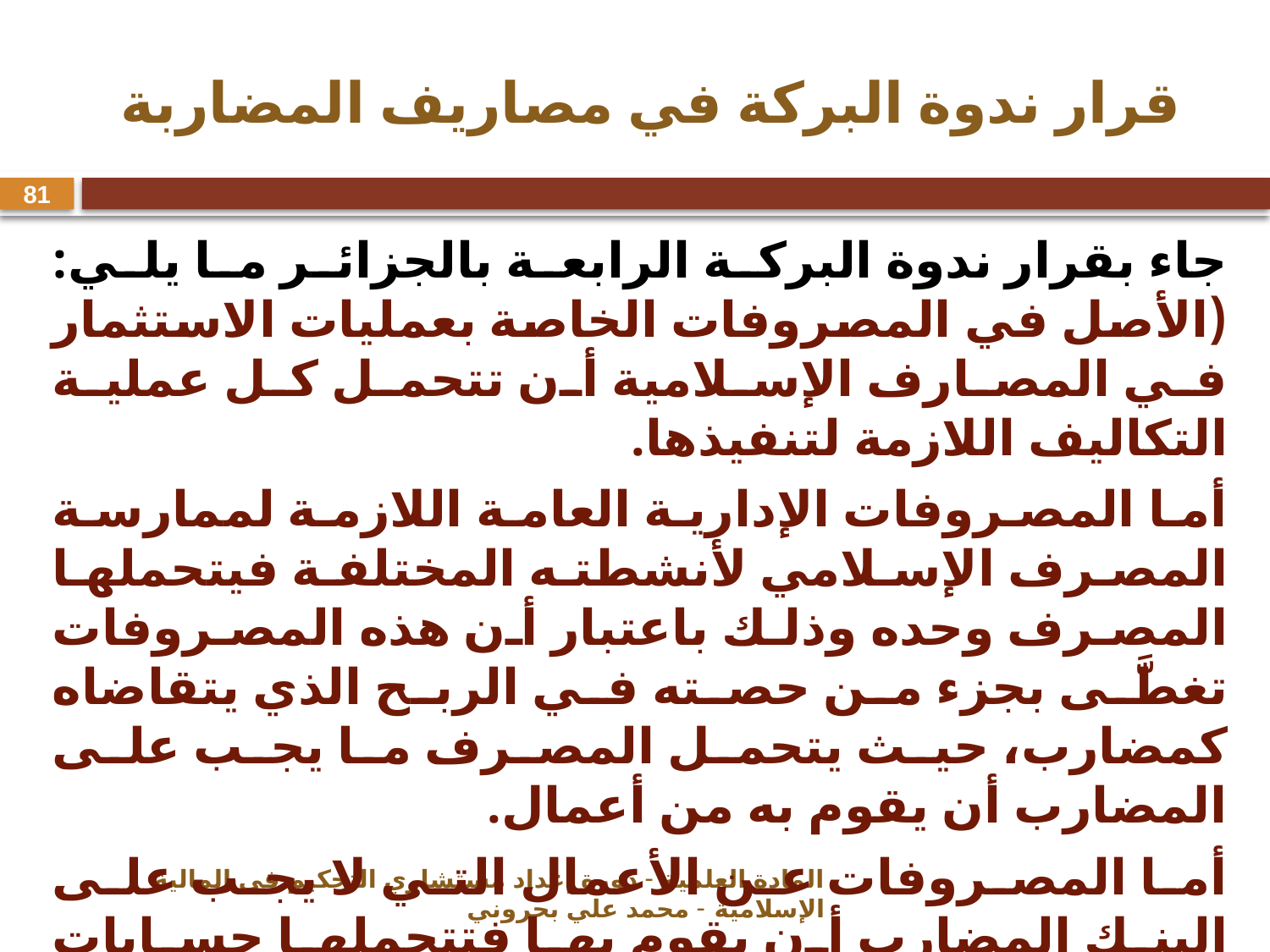

# قرار ندوة البركة في مصاريف المضاربة
81
جاء بقرار ندوة البركة الرابعة بالجزائر ما يلي: (الأصل في المصروفات الخاصة بعمليات الاستثمار في المصارف الإسلامية أن تتحمل كل عملية التكاليف اللازمة لتنفيذها.
أما المصروفات الإدارية العامة اللازمة لممارسة المصرف الإسلامي لأنشطته المختلفة فيتحملها المصرف وحده وذلك باعتبار أن هذه المصروفات تغطَّى بجزء من حصته في الربح الذي يتقاضاه كمضارب، حيث يتحمل المصرف ما يجب على المضارب أن يقوم به من أعمال.
أما المصروفات عن الأعمال التي لا يجب على البنك المضارب أن يقوم بها فتتحملها حسابات الاستثمار وفقاً لما قرره الفقهاء في أحكام المضاربة)
المادة العلمية - دورة إعداد مستشاري التحكيم في المالية الإسلامية - محمد علي بحروني